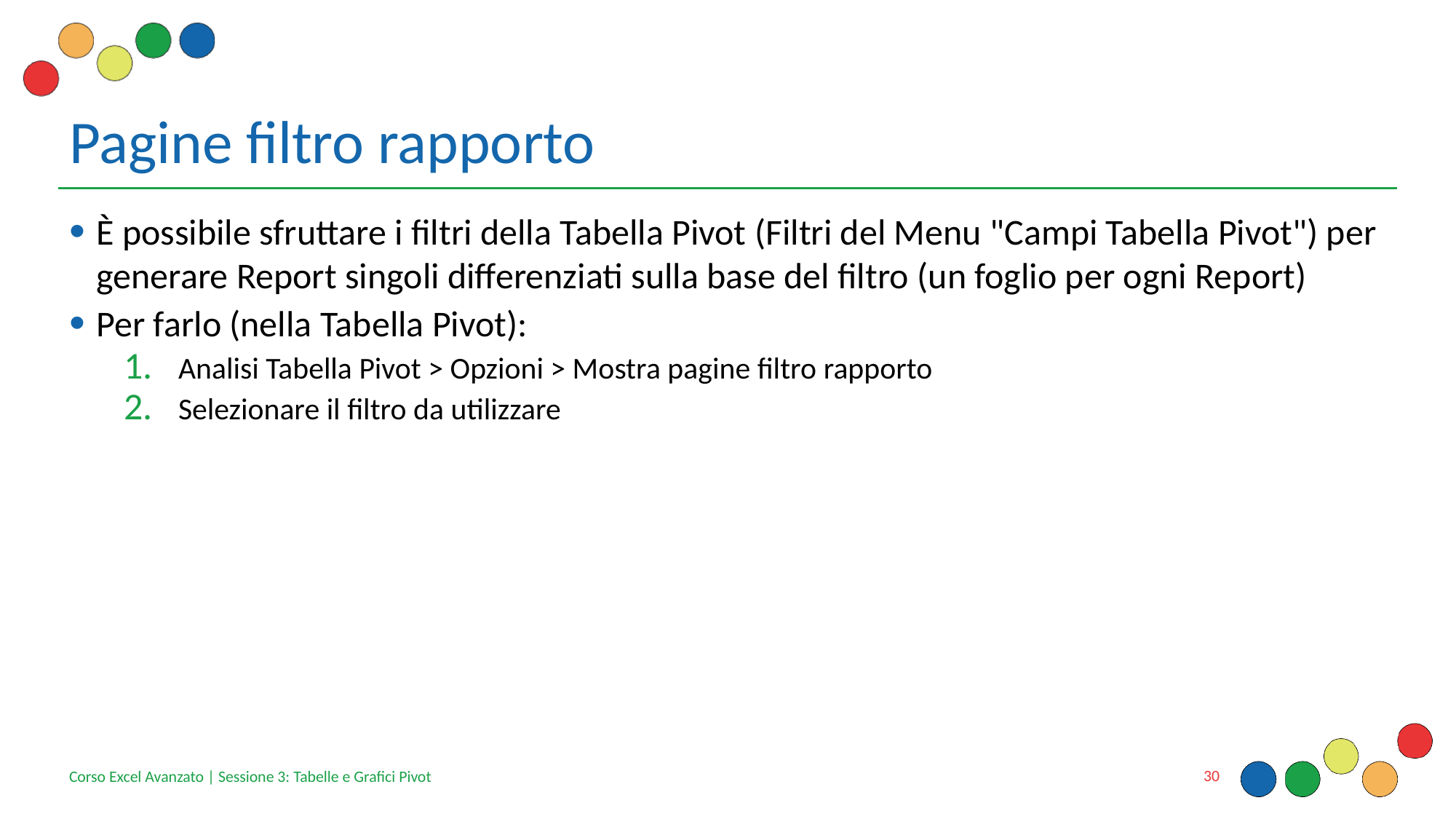

# Pagine filtro rapporto
È possibile sfruttare i filtri della Tabella Pivot (Filtri del Menu "Campi Tabella Pivot") per generare Report singoli differenziati sulla base del filtro (un foglio per ogni Report)
Per farlo (nella Tabella Pivot):
Analisi Tabella Pivot > Opzioni > Mostra pagine filtro rapporto
Selezionare il filtro da utilizzare

30
Corso Excel Avanzato | Sessione 3: Tabelle e Grafici Pivot